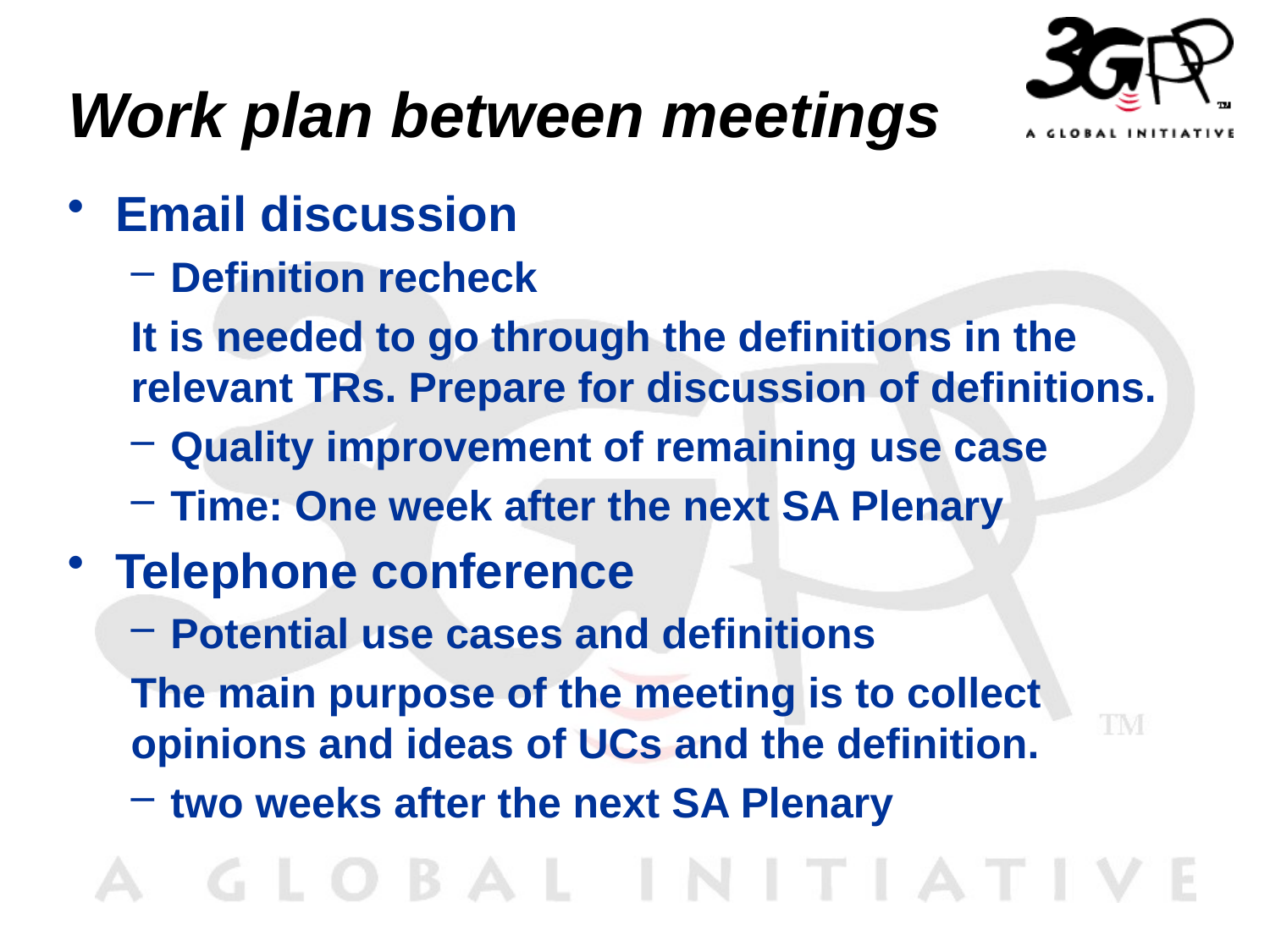

# Work plan between meetings
Email discussion
Definition recheck
It is needed to go through the definitions in the relevant TRs. Prepare for discussion of definitions.
Quality improvement of remaining use case
Time: One week after the next SA Plenary
Telephone conference
Potential use cases and definitions
The main purpose of the meeting is to collect opinions and ideas of UCs and the definition.
two weeks after the next SA Plenary

4